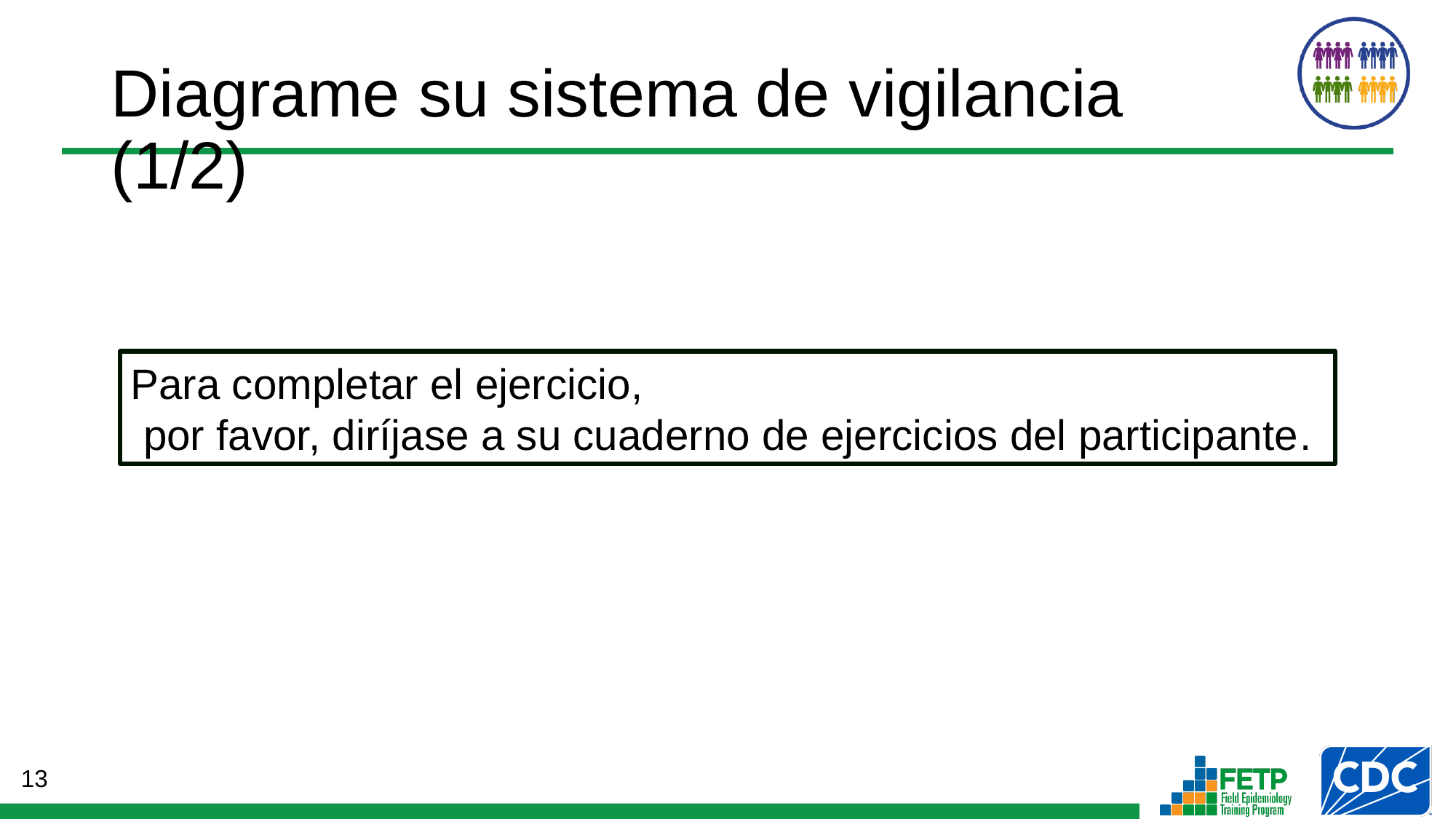

# Diagrame su sistema de vigilancia (1/2)